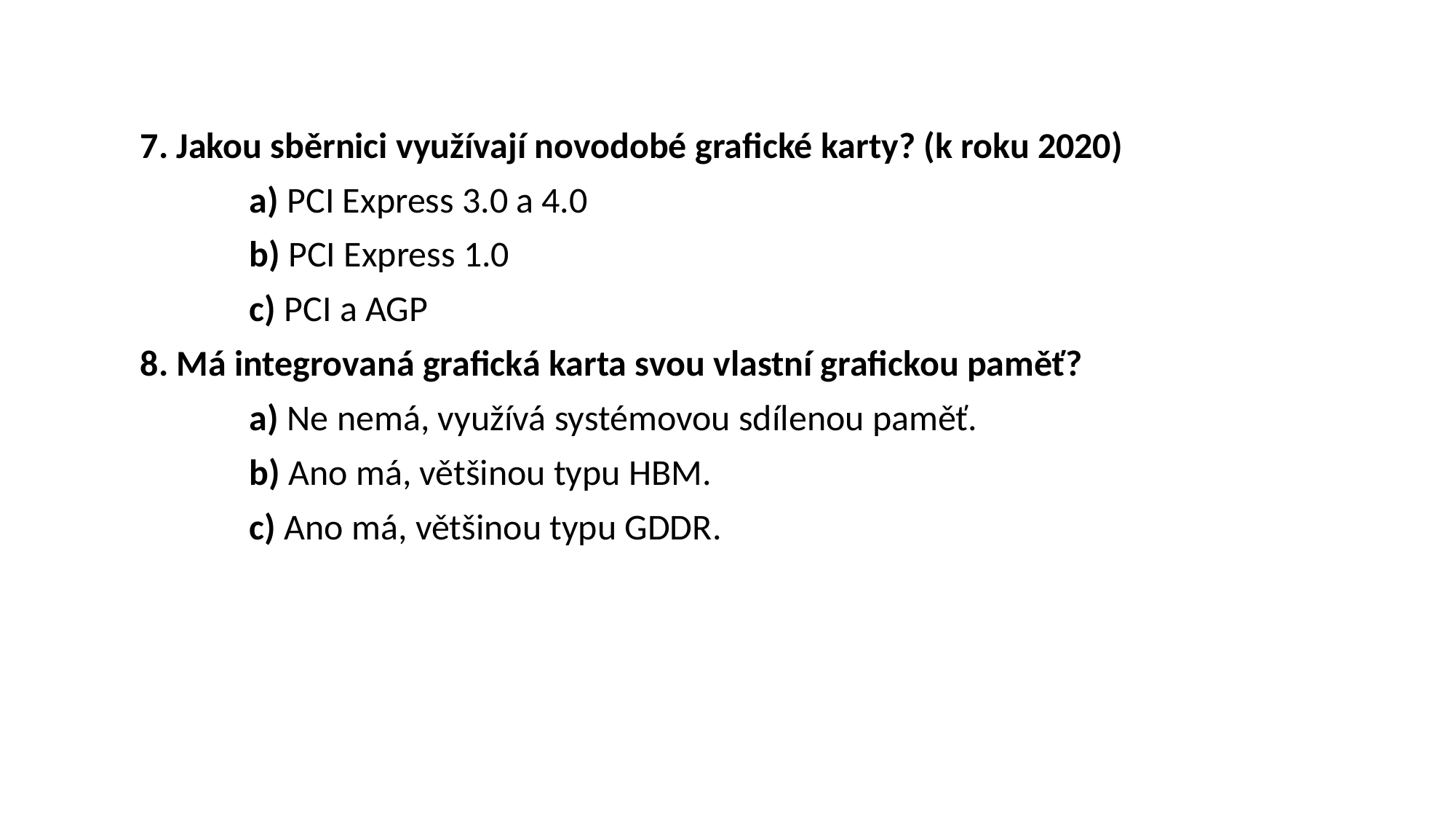

7. Jakou sběrnici využívají novodobé grafické karty? (k roku 2020)
	a) PCI Express 3.0 a 4.0
	b) PCI Express 1.0
	c) PCI a AGP
8. Má integrovaná grafická karta svou vlastní grafickou paměť?
	a) Ne nemá, využívá systémovou sdílenou paměť.
	b) Ano má, většinou typu HBM.
	c) Ano má, většinou typu GDDR.